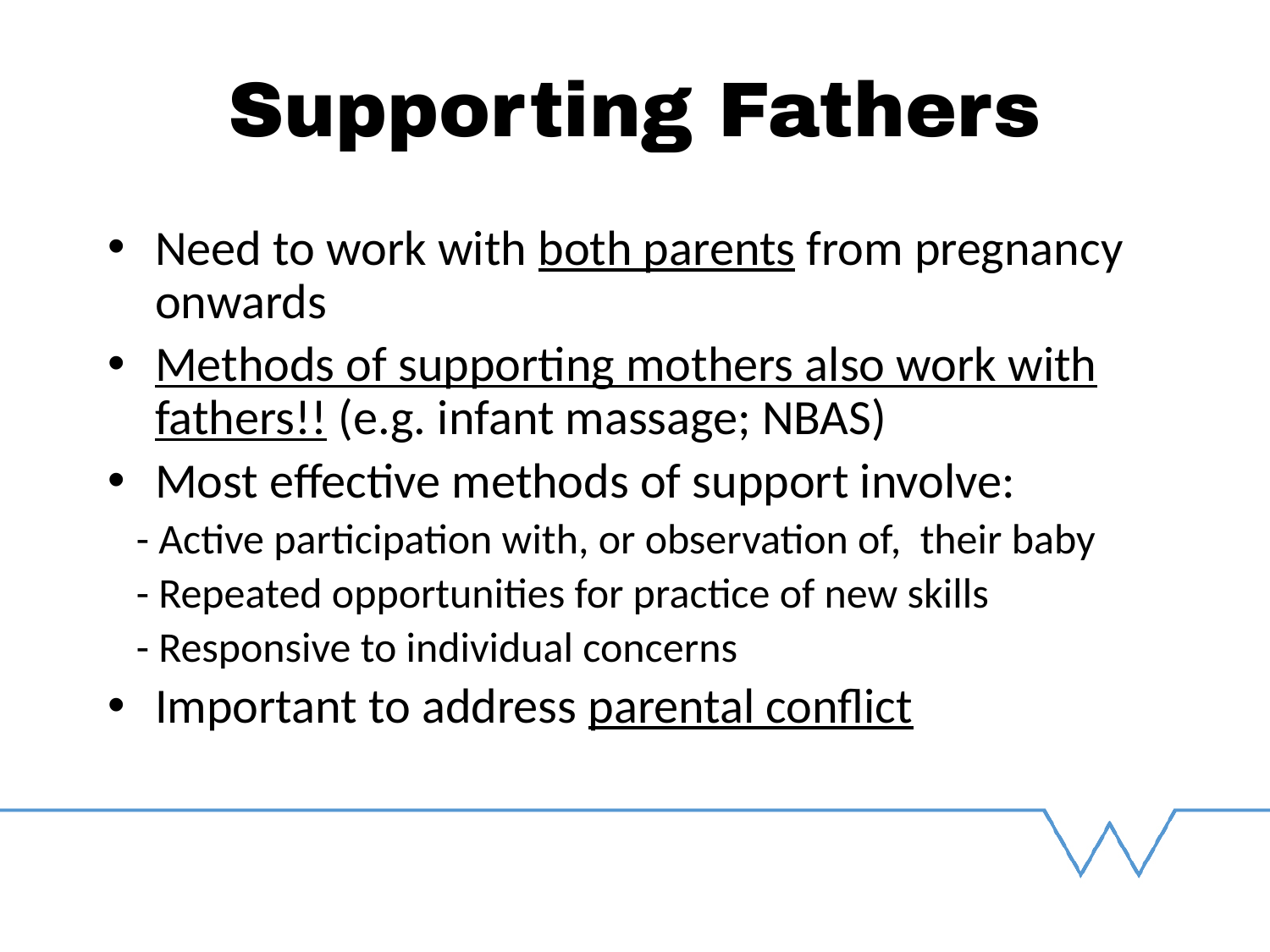

# Supporting Fathers
Need to work with both parents from pregnancy onwards
Methods of supporting mothers also work with fathers!! (e.g. infant massage; NBAS)
Most effective methods of support involve:
   - Active participation with, or observation of,  their baby
   - Repeated opportunities for practice of new skills
   - Responsive to individual concerns
Important to address parental conflict